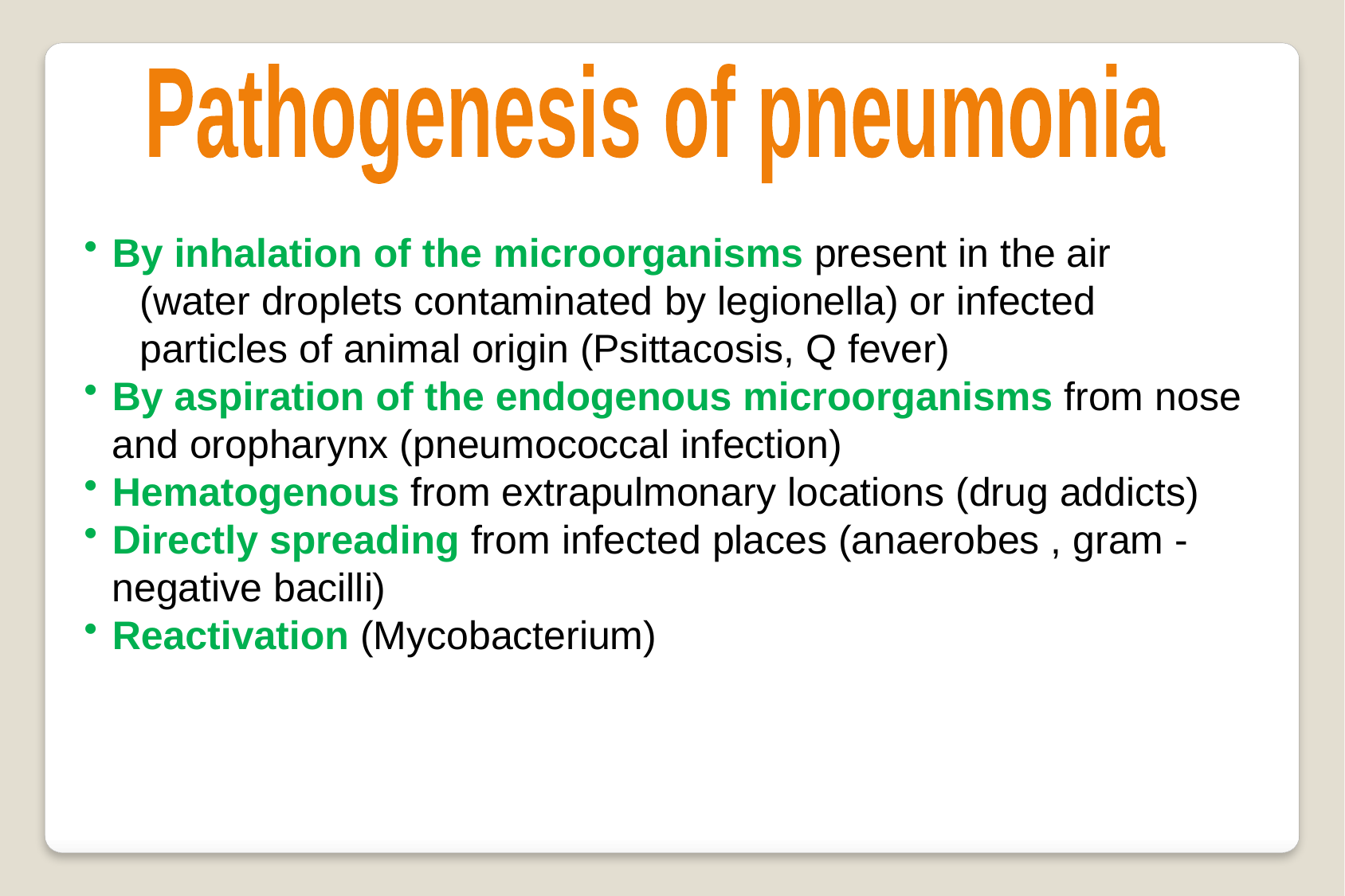

Pathogenesis of pneumonia
By inhalation of the microorganisms present in the air
     (water droplets contaminated by legionella) or infected
     particles of animal origin (Psittacosis, Q fever)
By aspiration of the endogenous microorganisms from nose and oropharynx (pneumococcal infection)
Hematogenous from extrapulmonary locations (drug addicts)
Directly spreading from infected places (anaerobes , gram - negative bacilli)
Reactivation (Mycobacterium)